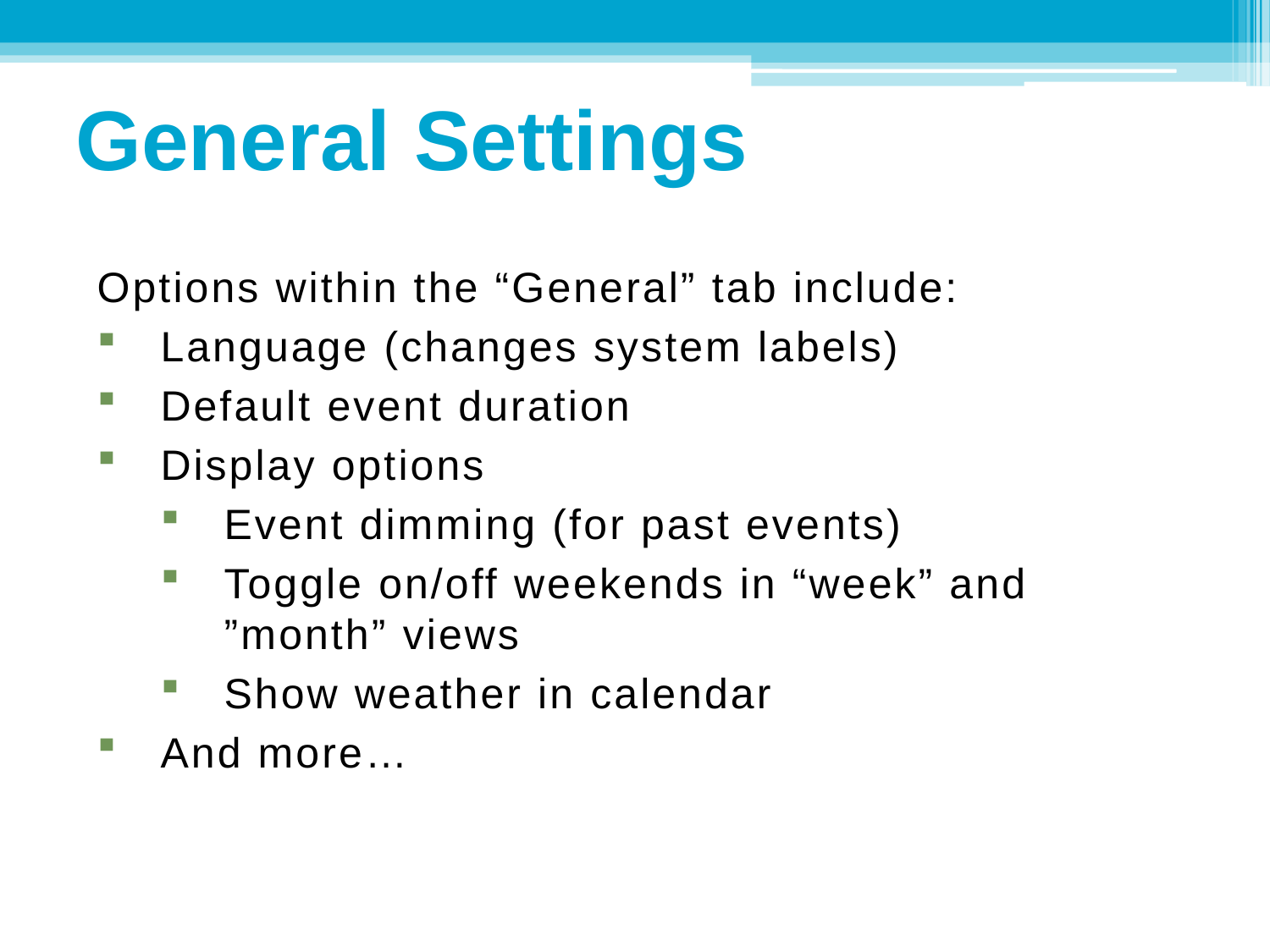

# General Settings
Options within the “General” tab include:
Language (changes system labels)
Default event duration
Display options
Event dimming (for past events)
Toggle on/off weekends in “week” and ”month” views
Show weather in calendar
And more…